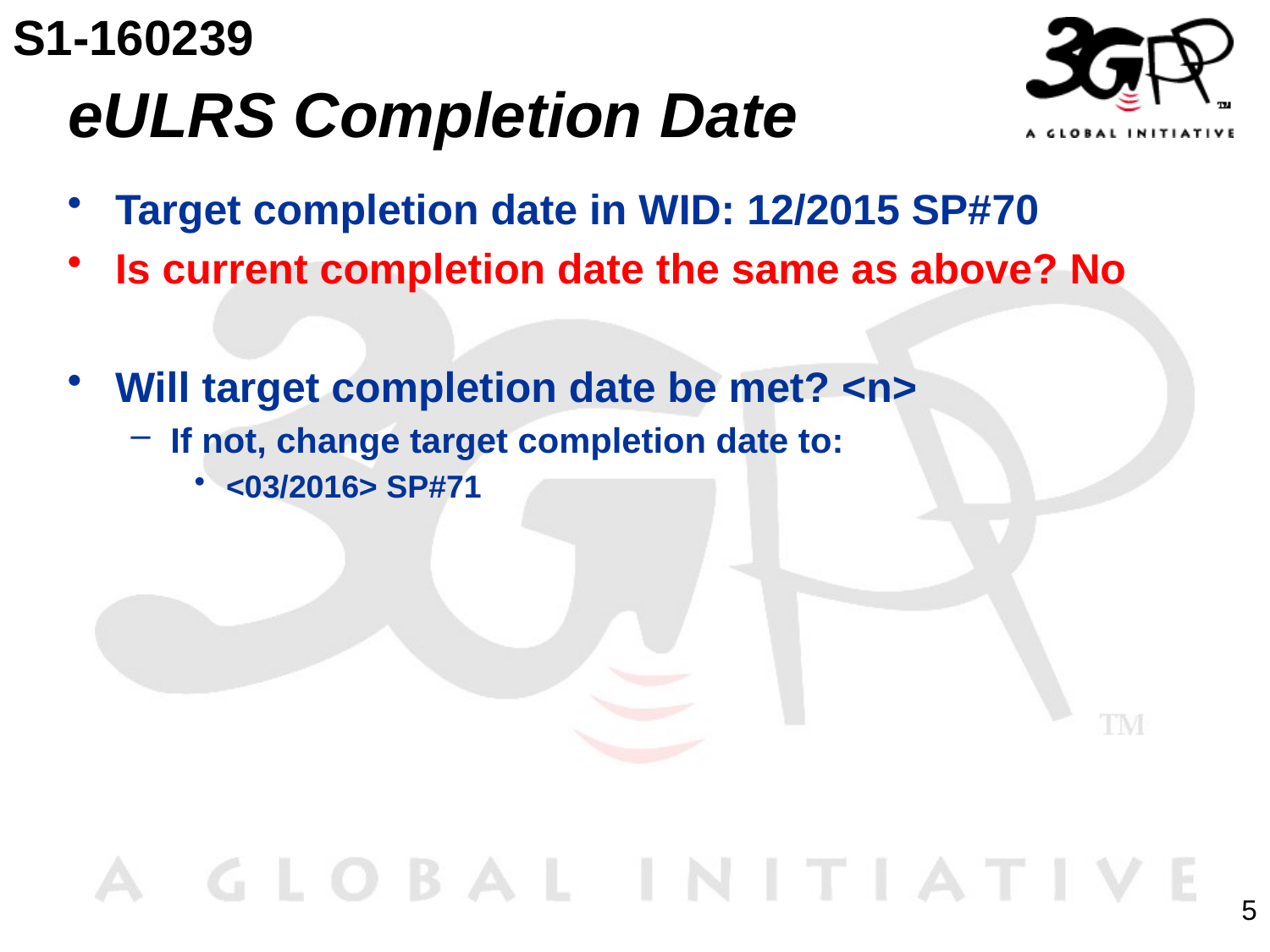

S1-160239
# eULRS Completion Date
Target completion date in WID: 12/2015 SP#70
Is current completion date the same as above? No

Will target completion date be met? <n>
If not, change target completion date to:
<03/2016> SP#71

5